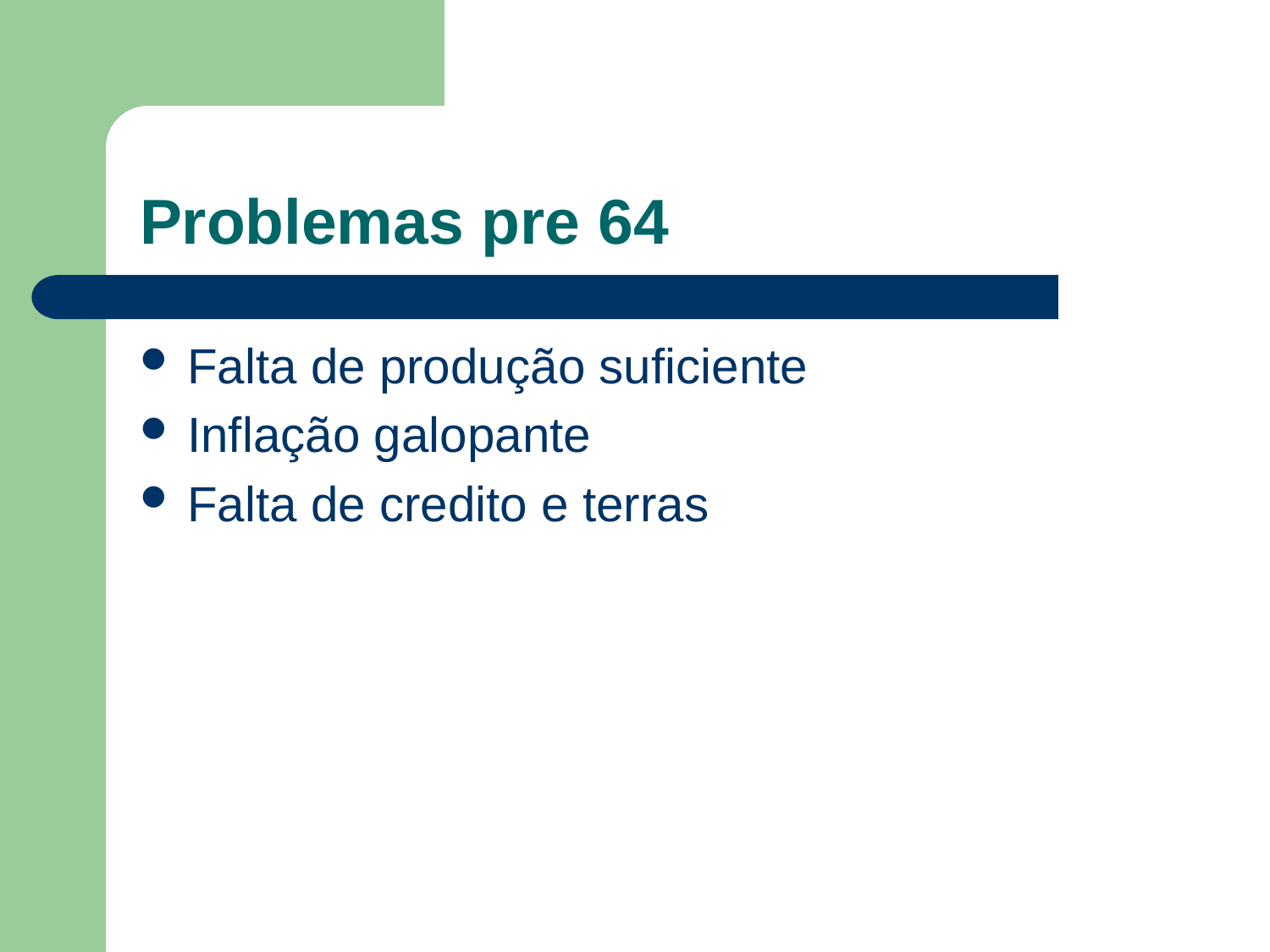

# Problemas pre 64
Falta de produção suficiente
Inflação galopante
Falta de credito e terras